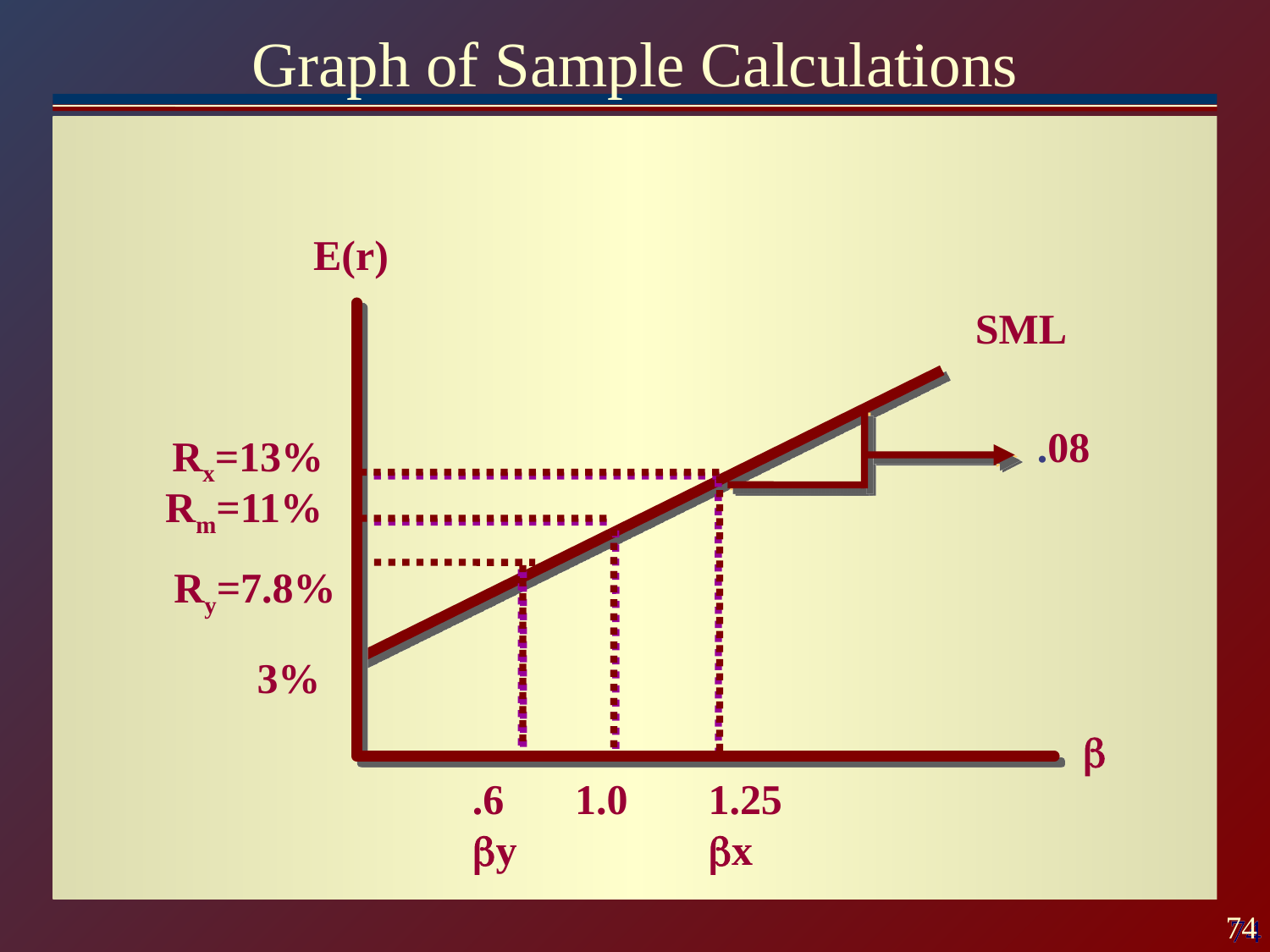

# Graph of Sample Calculations
E(r)
SML

.08
Rx=13%

Rm=11%

Ry=7.8%

3%
β
.6
βy
1.0
1.25
βx